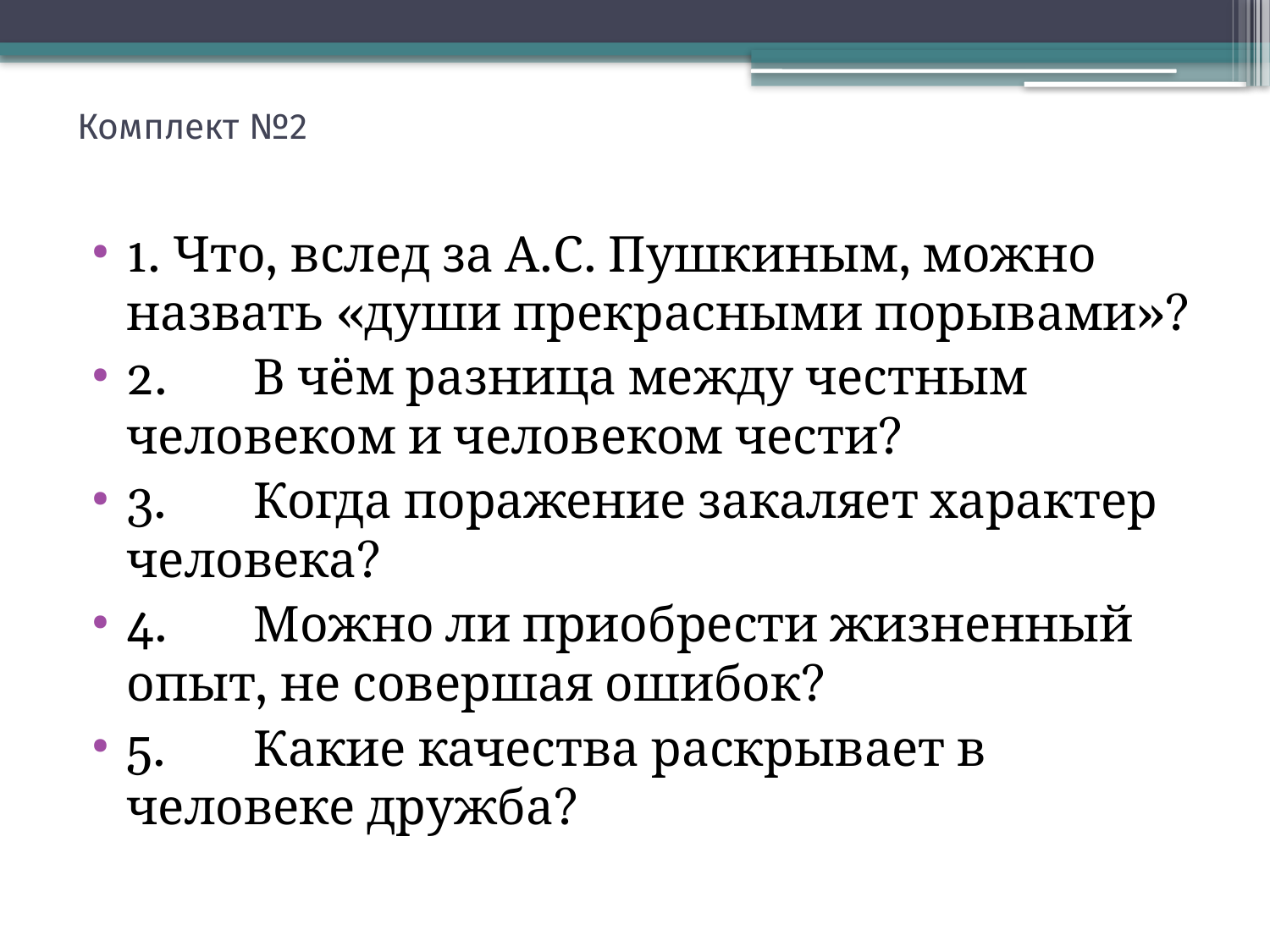

# Комплект №2
1. Что, вслед за А.С. Пушкиным, можно назвать «души прекрасными порывами»?
2.	В чём разница между честным человеком и человеком чести?
3.	Когда поражение закаляет характер человека?
4.	Можно ли приобрести жизненный опыт, не совершая ошибок?
5.	Какие качества раскрывает в человеке дружба?